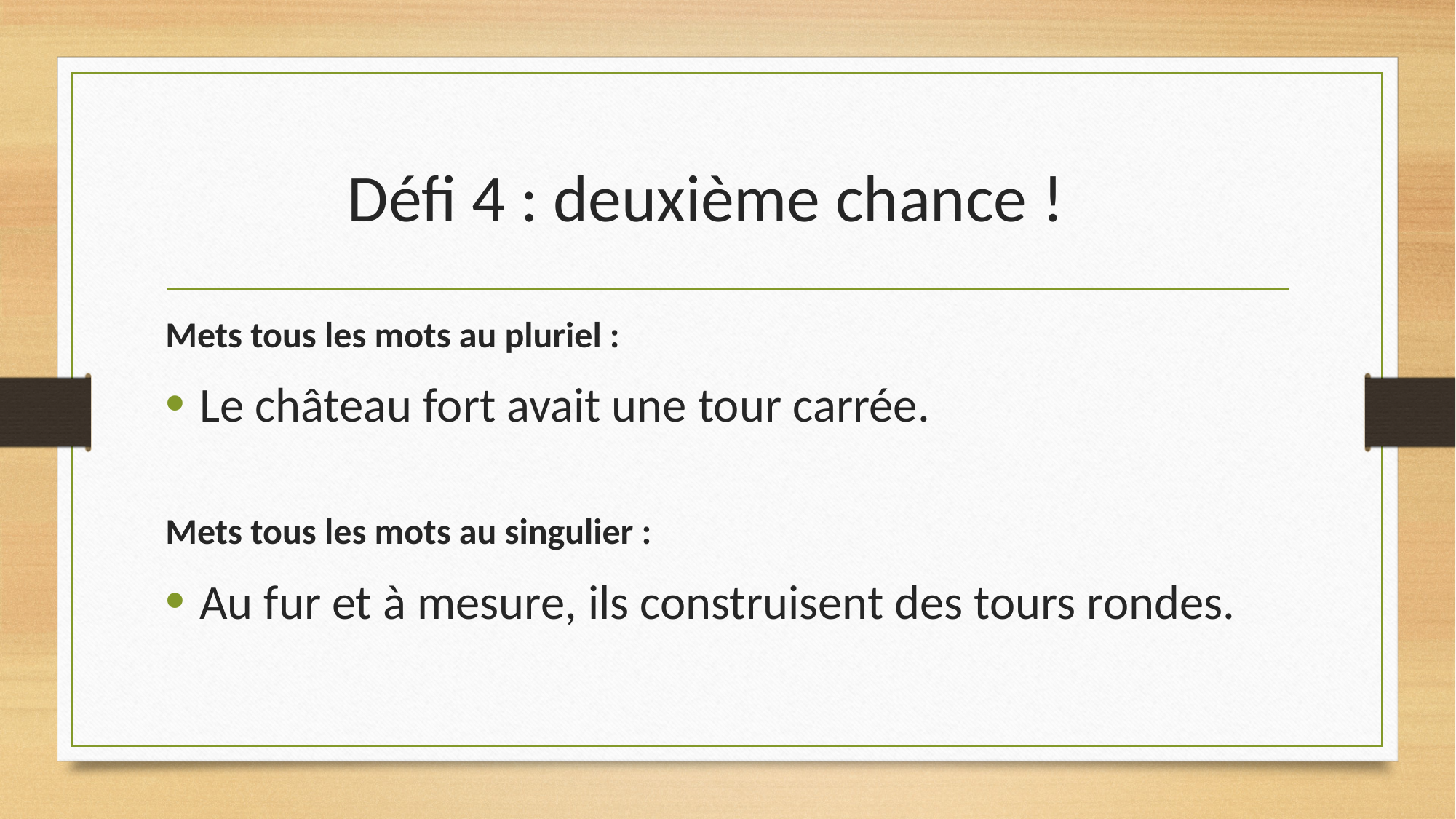

# Défi 4 : deuxième chance !
Mets tous les mots au pluriel :
Le château fort avait une tour carrée.

Mets tous les mots au singulier :
Au fur et à mesure, ils construisent des tours rondes.